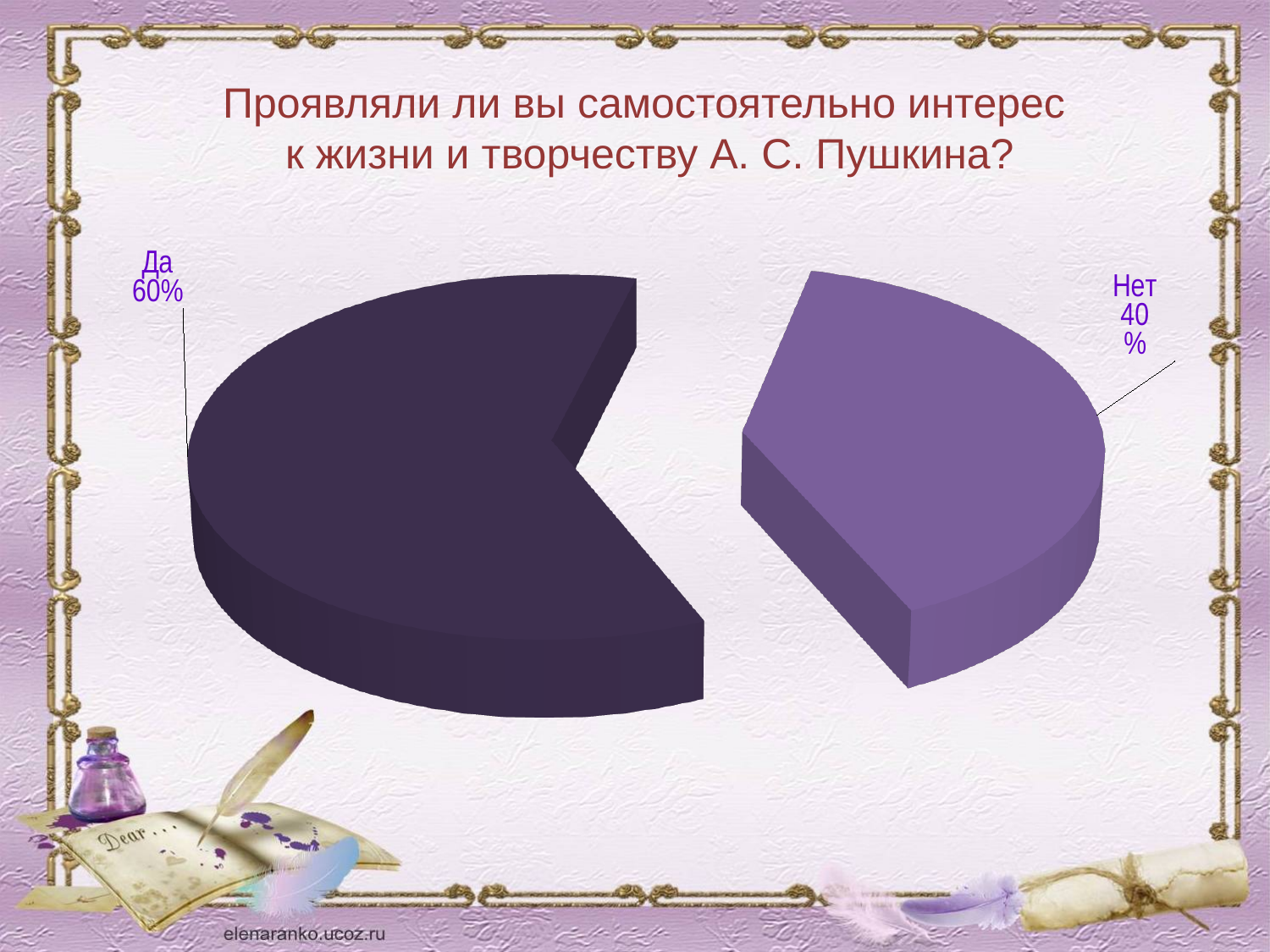

Проявляли ли вы самостоятельно интерес
к жизни и творчеству А. С. Пушкина?

[unsupported chart]